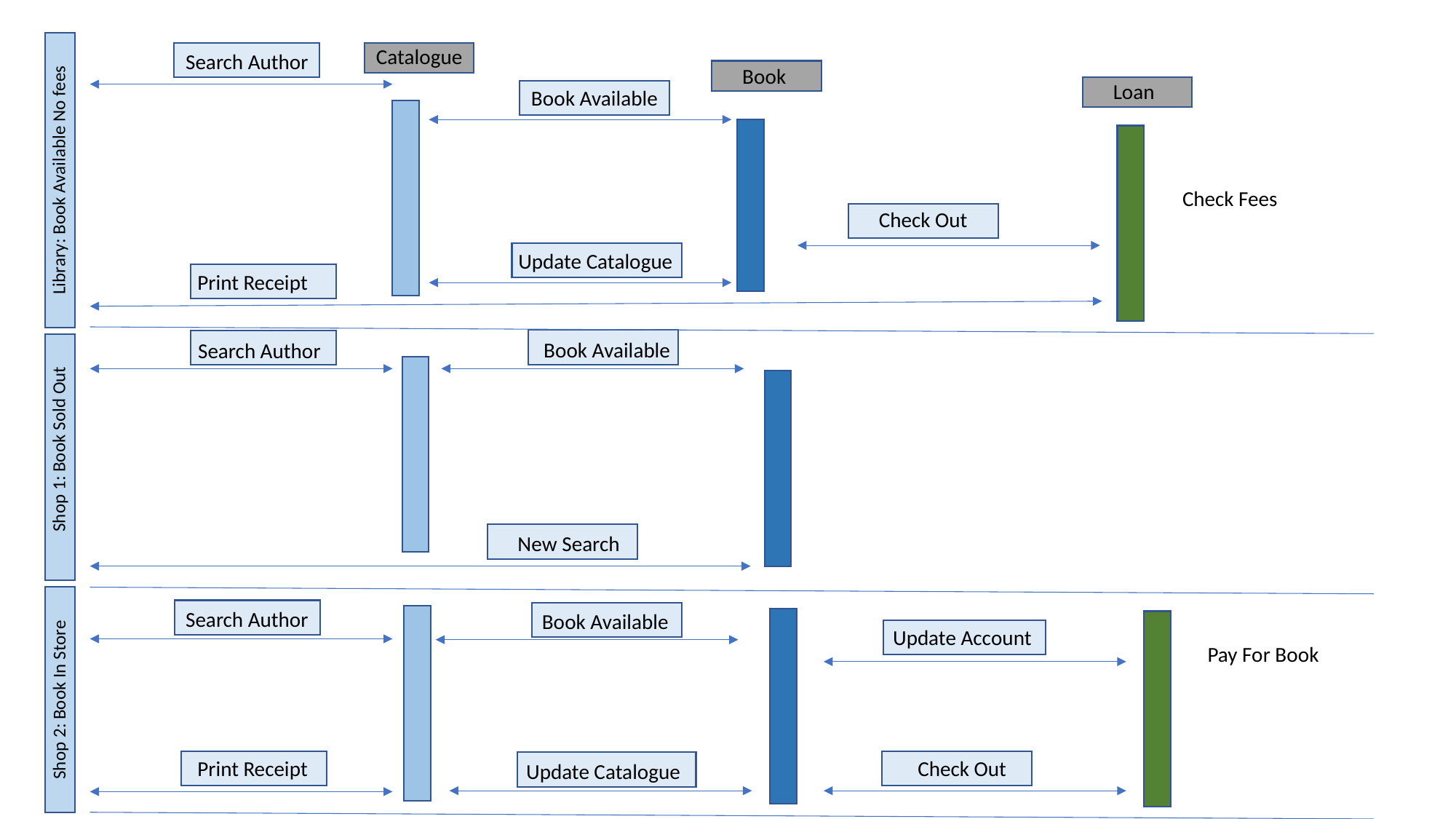

Catalogue

Search Author

Book

Loan

Book Available

Library: Book Available No fees
Check Fees
Check Out

Update Catalogue

Print Receipt

Book Available
Search Author

Shop 1: Book Sold Out

New Search

Search Author

Book Available

Update Account

Pay For Book
Shop 2: Book In Store
Print Receipt
Check Out

Update Catalogue